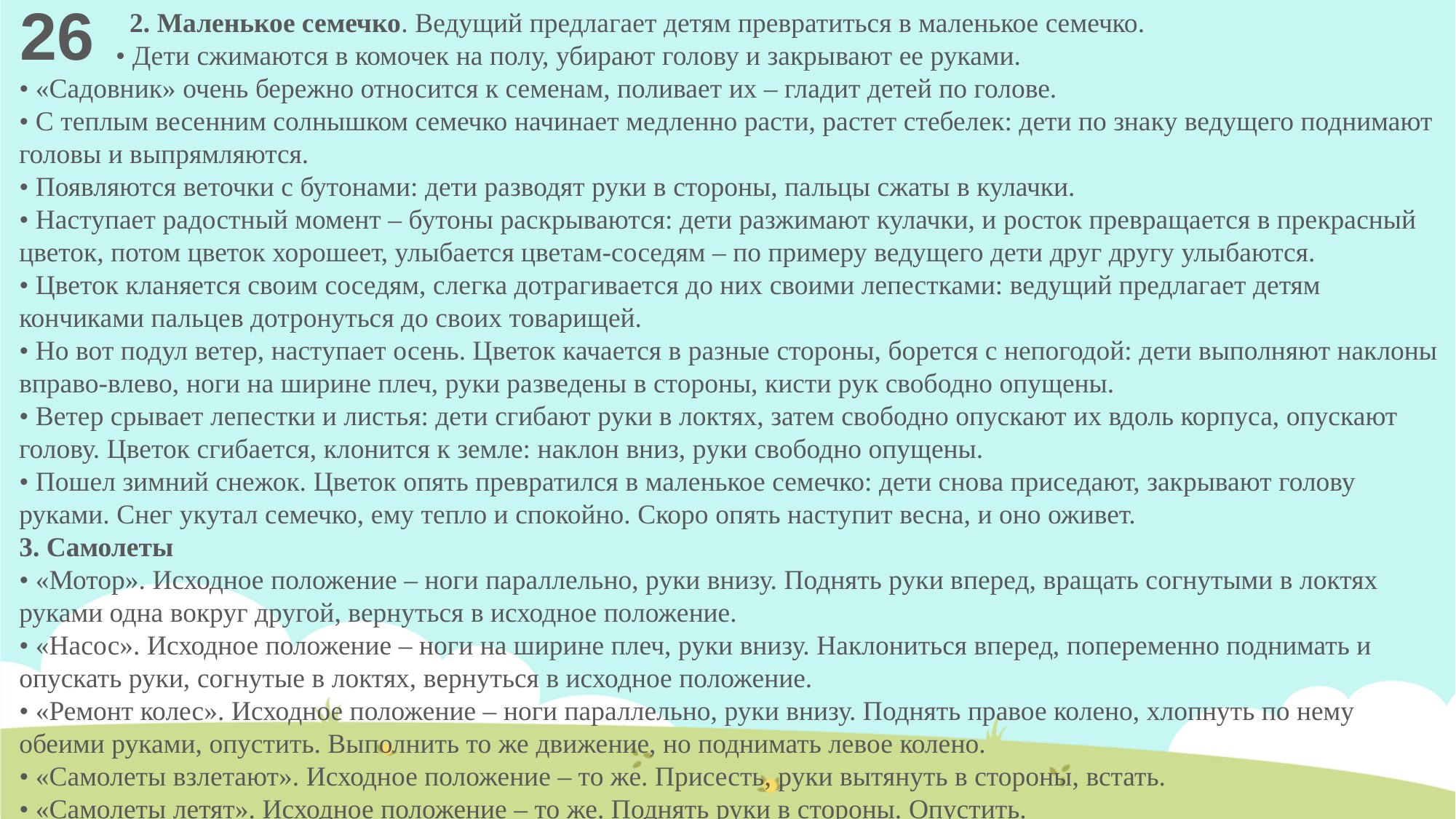

2. Маленькое семечко. Ведущий предлагает детям превратиться в маленькое семечко.
              • Дети сжимаются в комочек на полу, убирают голову и закрывают ее руками.
• «Садовник» очень бережно относится к семенам, поливает их – гладит детей по голове.
• С теплым весенним солнышком семечко начинает медленно расти, растет стебелек: дети по знаку ведущего поднимают головы и выпрямляются.
• Появляются веточки с бутонами: дети разводят руки в стороны, пальцы сжаты в кулачки.
• Наступает радостный момент – бутоны раскрываются: дети разжимают кулачки, и росток превращается в прекрасный цветок, потом цветок хорошеет, улыбается цветам-соседям – по примеру ведущего дети друг другу улыбаются.
• Цветок кланяется своим соседям, слегка дотрагивается до них своими лепестками: ведущий предлагает детям кончиками пальцев дотронуться до своих товарищей.
• Но вот подул ветер, наступает осень. Цветок качается в разные стороны, борется с непогодой: дети выполняют наклоны вправо-влево, ноги на ширине плеч, руки разведены в стороны, кисти рук свободно опущены.
• Ветер срывает лепестки и листья: дети сгибают руки в локтях, затем свободно опускают их вдоль корпуса, опускают голову. Цветок сгибается, клонится к земле: наклон вниз, руки свободно опущены.
• Пошел зимний снежок. Цветок опять превратился в маленькое семечко: дети снова приседают, закрывают голову руками. Снег укутал семечко, ему тепло и спокойно. Скоро опять наступит весна, и оно оживет.
3. Самолеты
• «Мотор». Исходное положение – ноги параллельно, руки внизу. Поднять руки вперед, вращать согнутыми в локтях руками одна вокруг другой, вернуться в исходное положение.
• «Насос». Исходное положение – ноги на ширине плеч, руки внизу. Наклониться вперед, попеременно поднимать и опускать руки, согнутые в локтях, вернуться в исходное положение.
• «Ремонт колес». Исходное положение – ноги параллельно, руки внизу. Поднять правое колено, хлопнуть по нему обеими руками, опустить. Выполнить то же движение, но поднимать левое колено.
• «Самолеты взлетают». Исходное положение – то же. Присесть, руки вытянуть в стороны, встать.
• «Самолеты летят». Исходное положение – то же. Поднять руки в стороны. Опустить.

26